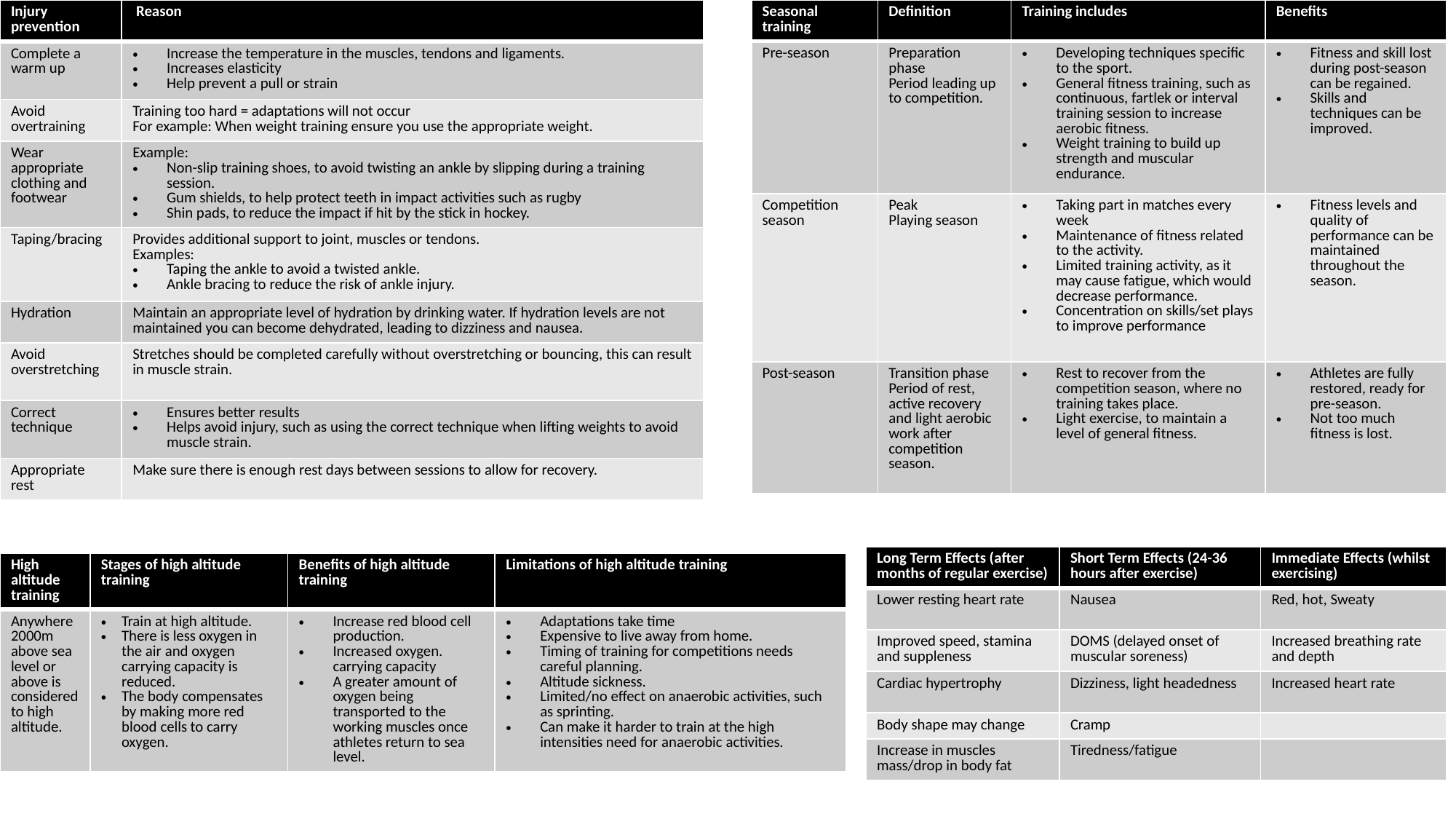

| Injury prevention | Reason |
| --- | --- |
| Complete a warm up | Increase the temperature in the muscles, tendons and ligaments. Increases elasticity Help prevent a pull or strain |
| Avoid overtraining | Training too hard = adaptations will not occur For example: When weight training ensure you use the appropriate weight. |
| Wear appropriate clothing and footwear | Example: Non-slip training shoes, to avoid twisting an ankle by slipping during a training session. Gum shields, to help protect teeth in impact activities such as rugby Shin pads, to reduce the impact if hit by the stick in hockey. |
| Taping/bracing | Provides additional support to joint, muscles or tendons. Examples: Taping the ankle to avoid a twisted ankle. Ankle bracing to reduce the risk of ankle injury. |
| Hydration | Maintain an appropriate level of hydration by drinking water. If hydration levels are not maintained you can become dehydrated, leading to dizziness and nausea. |
| Avoid overstretching | Stretches should be completed carefully without overstretching or bouncing, this can result in muscle strain. |
| Correct technique | Ensures better results Helps avoid injury, such as using the correct technique when lifting weights to avoid muscle strain. |
| Appropriate rest | Make sure there is enough rest days between sessions to allow for recovery. |
| Seasonal training | Definition | Training includes | Benefits |
| --- | --- | --- | --- |
| Pre-season | Preparation phase Period leading up to competition. | Developing techniques specific to the sport. General fitness training, such as continuous, fartlek or interval training session to increase aerobic fitness. Weight training to build up strength and muscular endurance. | Fitness and skill lost during post-season can be regained. Skills and techniques can be improved. |
| Competition season | Peak Playing season | Taking part in matches every week Maintenance of fitness related to the activity. Limited training activity, as it may cause fatigue, which would decrease performance. Concentration on skills/set plays to improve performance | Fitness levels and quality of performance can be maintained throughout the season. |
| Post-season | Transition phase Period of rest, active recovery and light aerobic work after competition season. | Rest to recover from the competition season, where no training takes place. Light exercise, to maintain a level of general fitness. | Athletes are fully restored, ready for pre-season. Not too much fitness is lost. |
| Long Term Effects (after months of regular exercise) | Short Term Effects (24-36 hours after exercise) | Immediate Effects (whilst exercising) |
| --- | --- | --- |
| Lower resting heart rate | Nausea | Red, hot, Sweaty |
| Improved speed, stamina and suppleness | DOMS (delayed onset of muscular soreness) | Increased breathing rate and depth |
| Cardiac hypertrophy | Dizziness, light headedness | Increased heart rate |
| Body shape may change | Cramp |  |
| Increase in muscles mass/drop in body fat | Tiredness/fatigue |  |
| High altitude training | Stages of high altitude training | Benefits of high altitude training | Limitations of high altitude training |
| --- | --- | --- | --- |
| Anywhere 2000m above sea level or above is considered to high altitude. | Train at high altitude. There is less oxygen in the air and oxygen carrying capacity is reduced. The body compensates by making more red blood cells to carry oxygen. | Increase red blood cell production. Increased oxygen. carrying capacity A greater amount of oxygen being transported to the working muscles once athletes return to sea level. | Adaptations take time Expensive to live away from home. Timing of training for competitions needs careful planning. Altitude sickness. Limited/no effect on anaerobic activities, such as sprinting. Can make it harder to train at the high intensities need for anaerobic activities. |